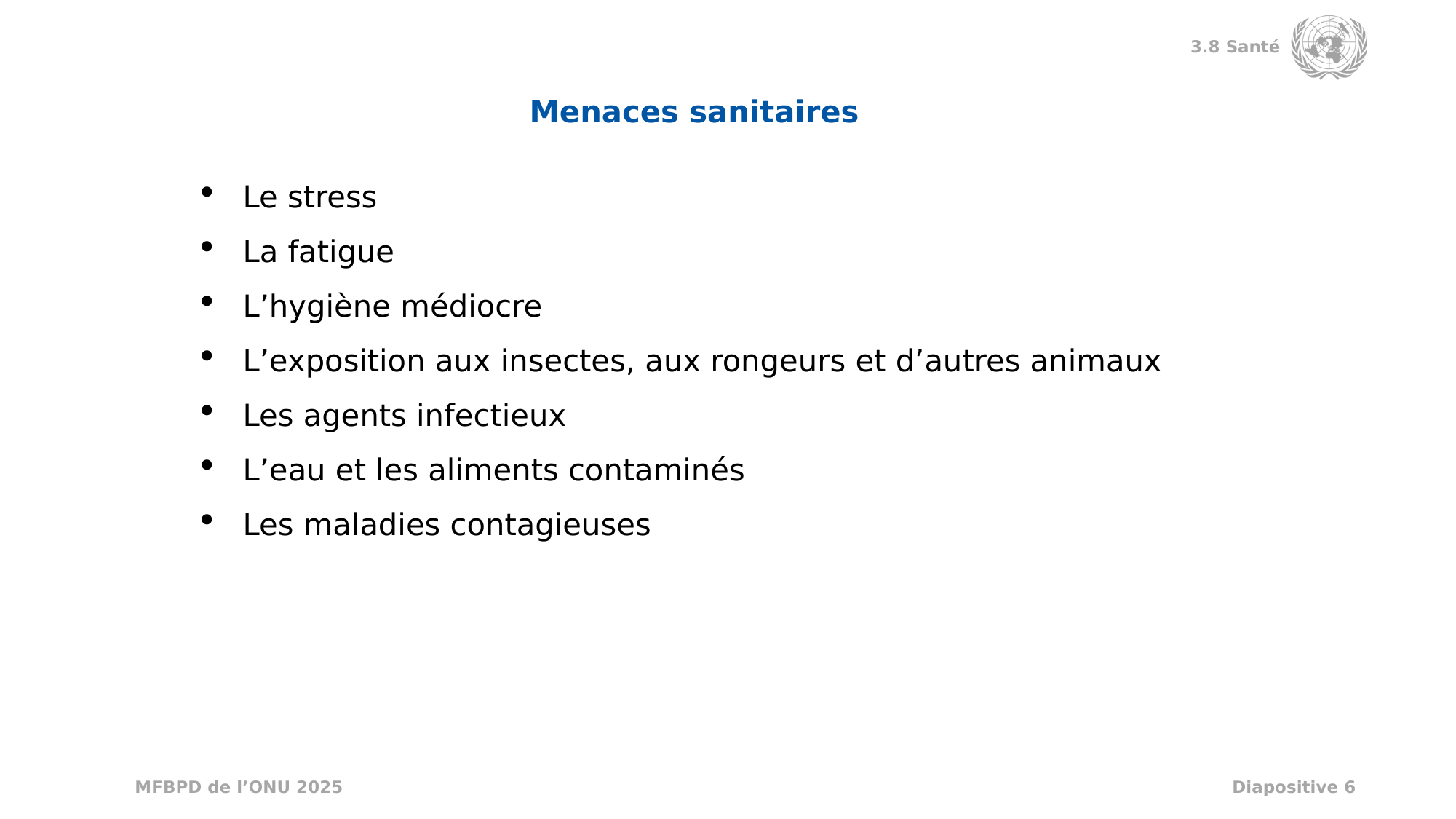

Menaces sanitaires
Le stress
La fatigue
L’hygiène médiocre
L’exposition aux insectes, aux rongeurs et d’autres animaux
Les agents infectieux
L’eau et les aliments contaminés
Les maladies contagieuses